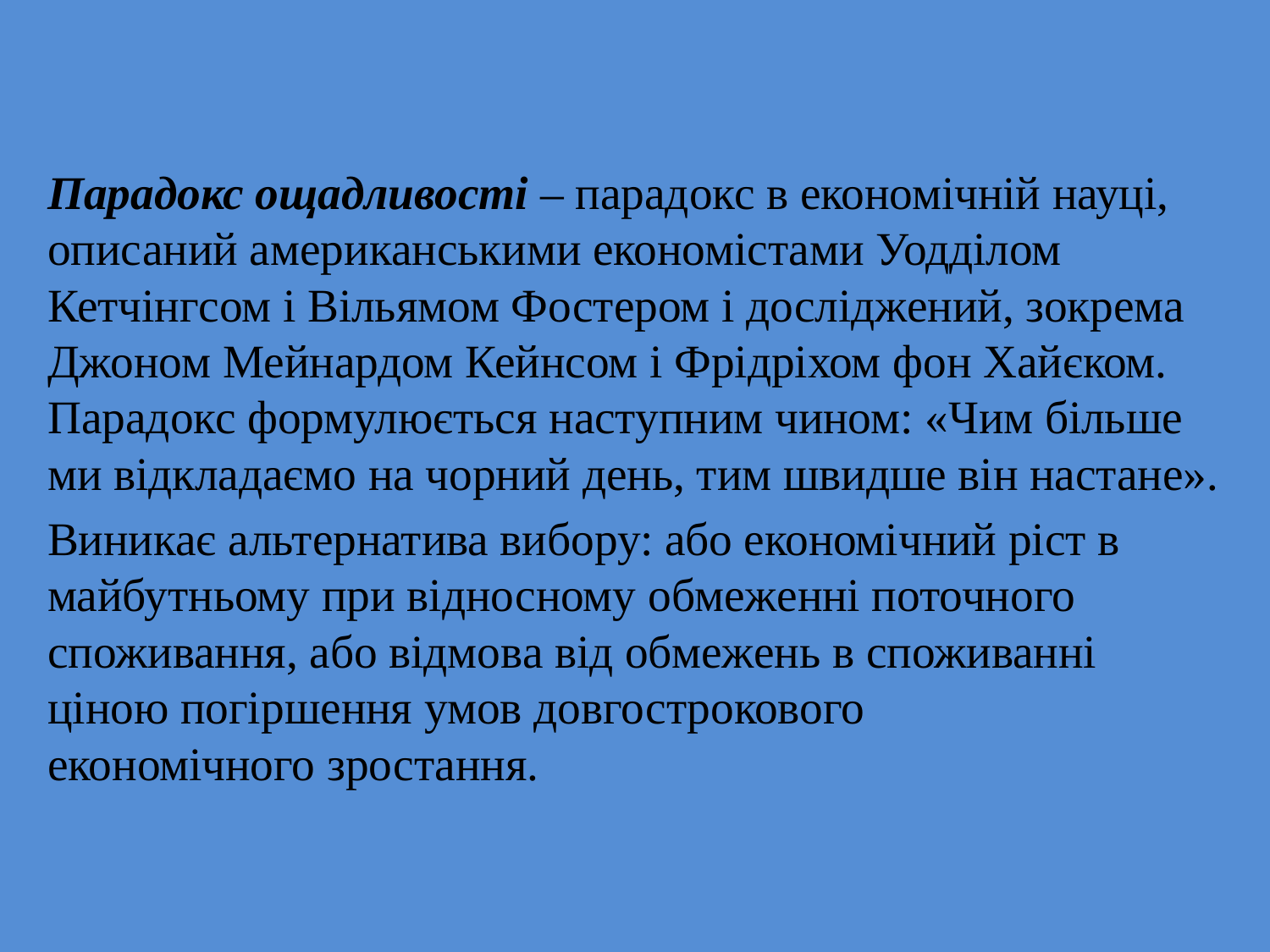

Парадокс ощадливості – парадокс в економічній науці, описаний американськими економістами Уодділом Кетчінгсом і Вільямом Фостером і досліджений, зокрема Джоном Мейнардом Кейнсом і Фрідріхом фон Хайєком.
Парадокс формулюється наступним чином: «Чим більше ми відкладаємо на чорний день, тим швидше він настане».
Виникає альтернатива вибору: або економічний ріст в
майбутньому при відносному обмеженні поточного споживання, або відмова від обмежень в споживанні ціною погіршення умов довгострокового
економічного зростання.